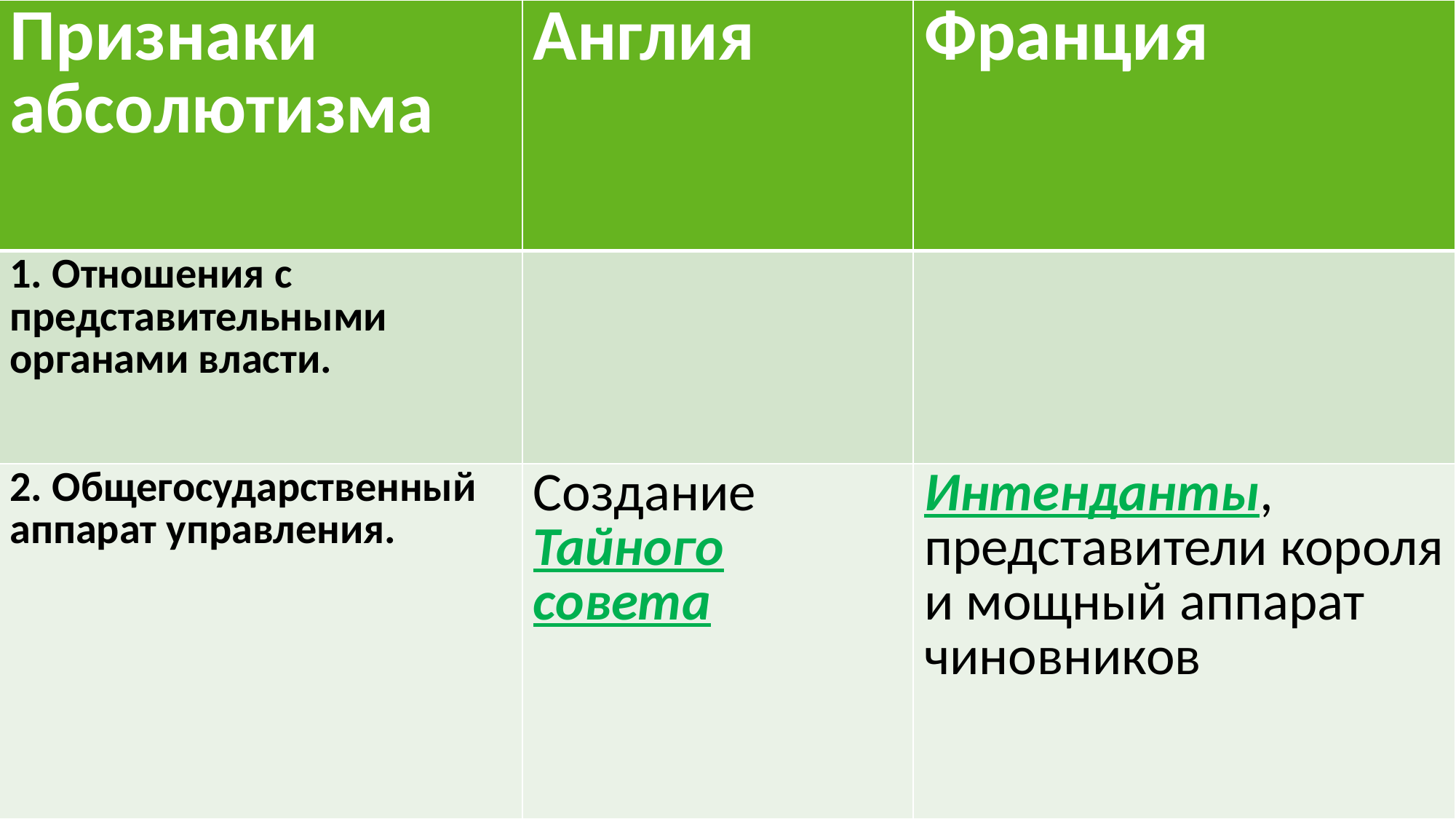

| Признаки абсолютизма | Англия | Франция |
| --- | --- | --- |
| 1. Отношения с представительными органами власти. |  |  |
| 2. Общегосударственный аппарат управления. | Создание Тайного совета | Интенданты, представители короля и мощный аппарат чиновников |
#